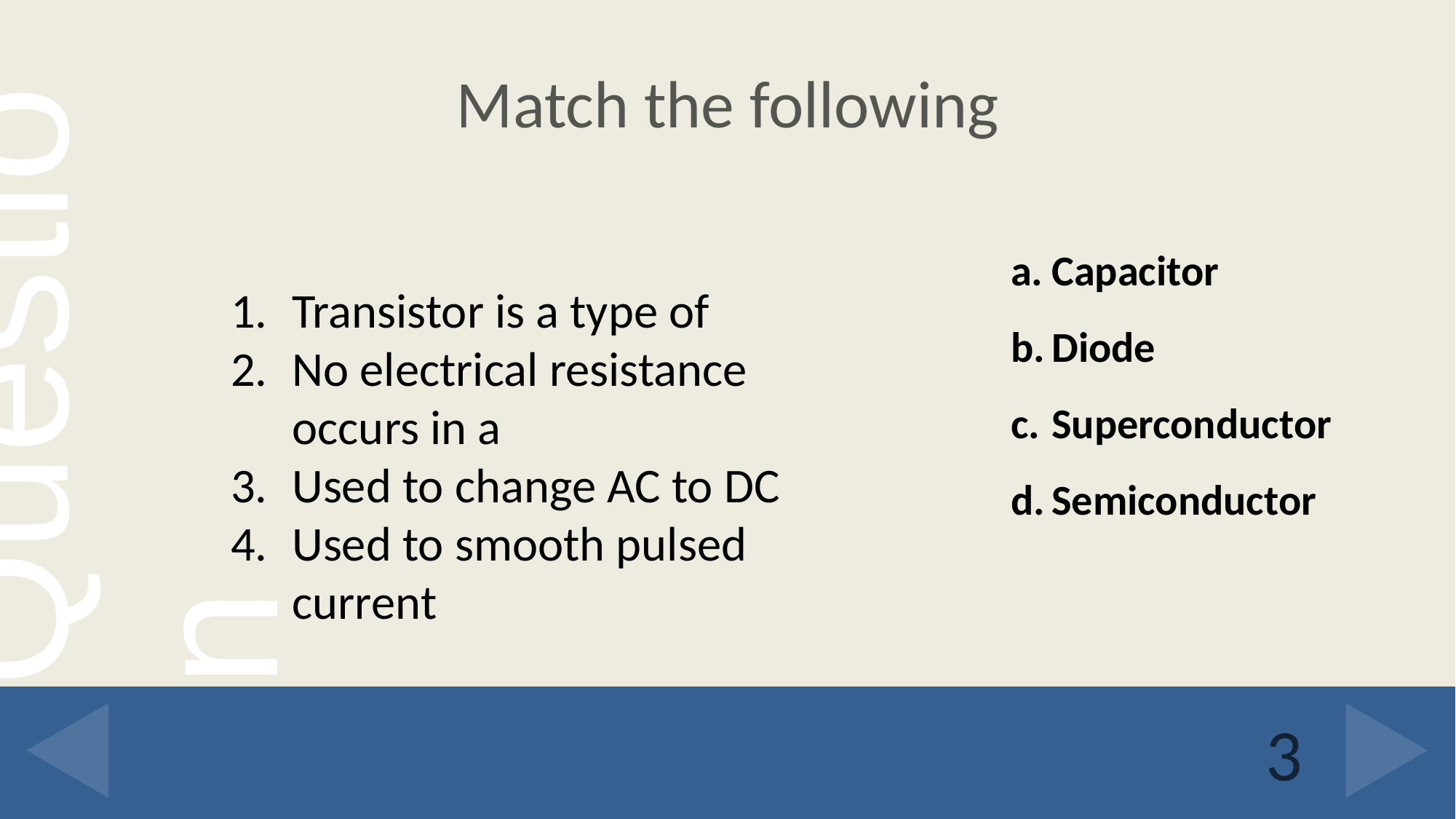

# Match the following

Capacitor
Diode
Superconductor
Semiconductor

Transistor is a type of
No electrical resistance occurs in a
Used to change AC to DC
Used to smooth pulsed current
3